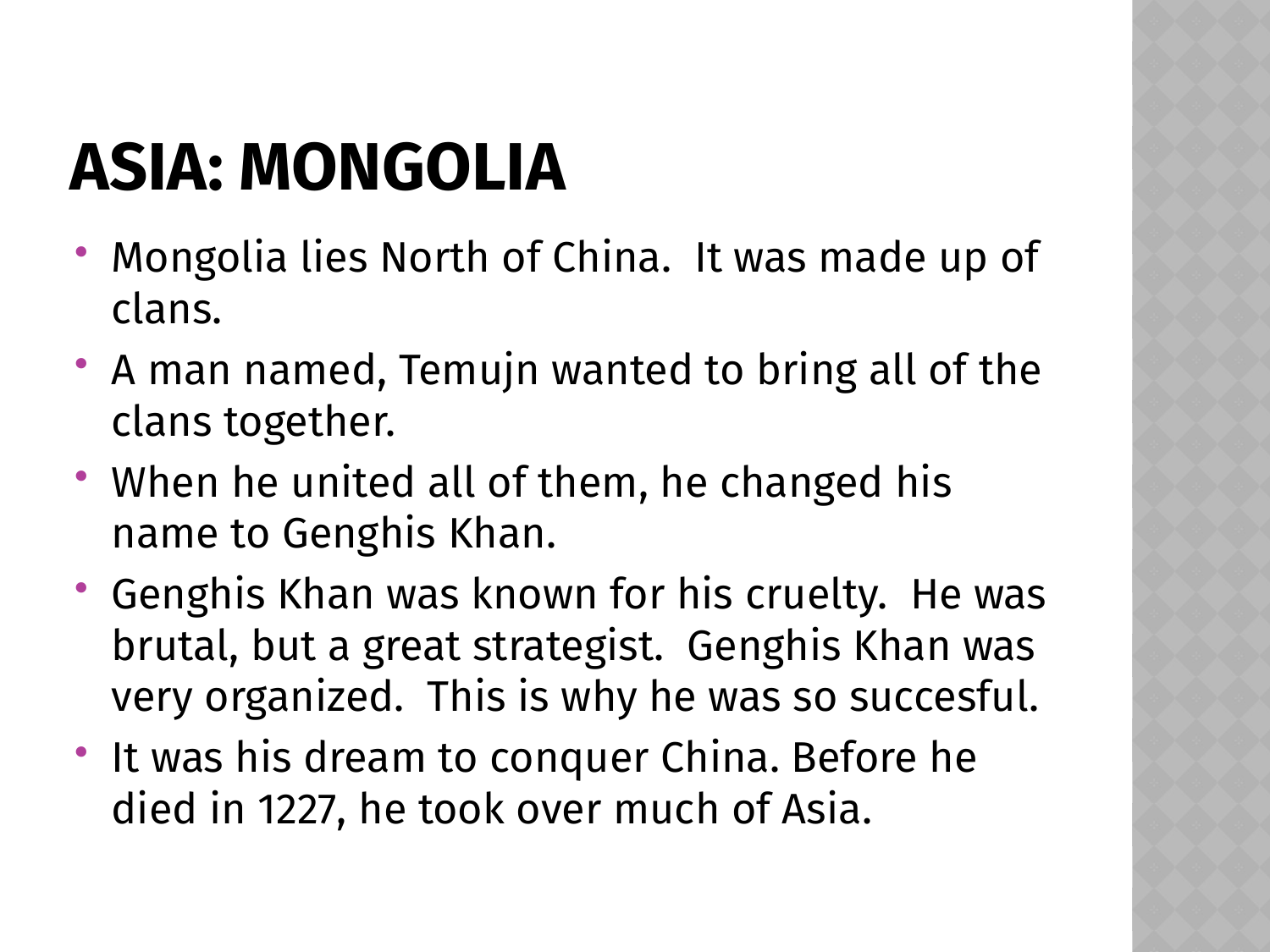

# Asia: mongolia
Mongolia lies North of China.  It was made up of clans.
A man named, Temujn wanted to bring all of the clans together.
When he united all of them, he changed his name to Genghis Khan.
Genghis Khan was known for his cruelty.  He was brutal, but a great strategist.  Genghis Khan was very organized.  This is why he was so succesful.
It was his dream to conquer China. Before he died in 1227, he took over much of Asia.